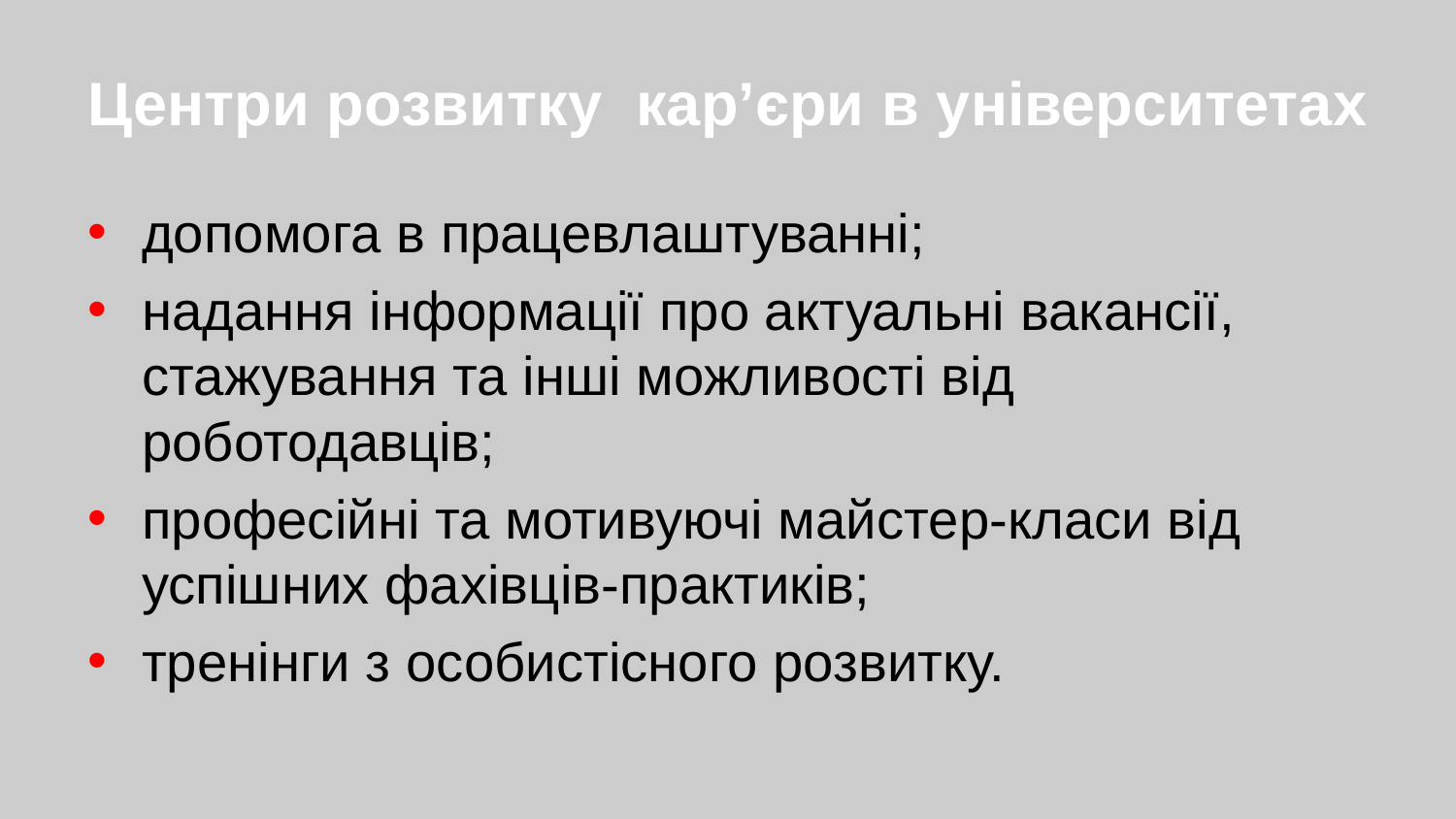

# Центри розвитку  кар’єри в університетах
допомога в працевлаштуванні;
надання інформації про актуальні вакансії, стажування та інші можливості від роботодавців;
професійні та мотивуючі майстер-класи від успішних фахівців-практиків;
тренінги з особистісного розвитку.